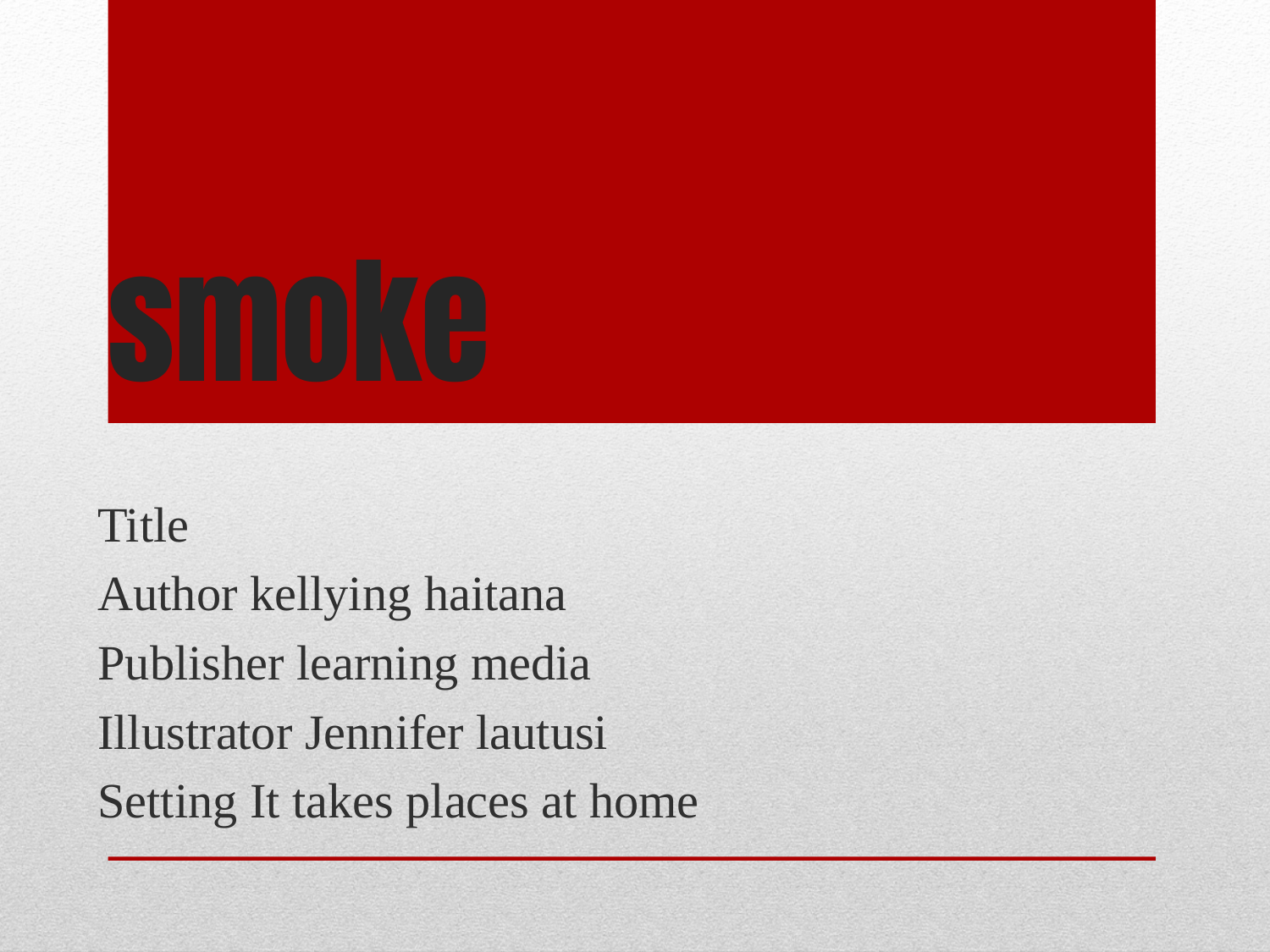

# smoke
Title
Author kellying haitana
Publisher learning media
Illustrator Jennifer lautusi
Setting It takes places at home